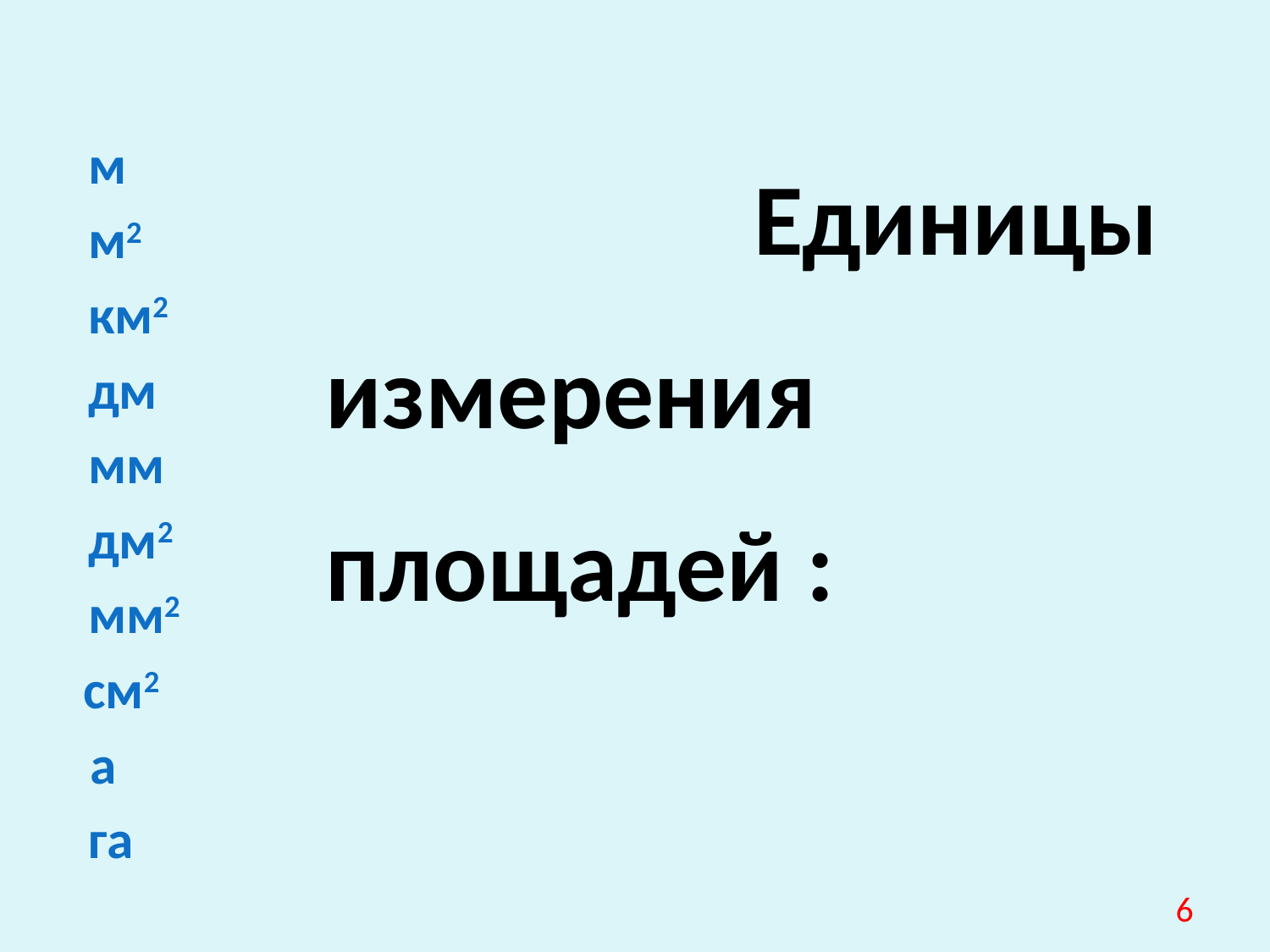

Единицы измерения  площадей :

 м
 м2
 км2
 дм
 мм
 дм2
 мм2
 см2
  а
 га

6